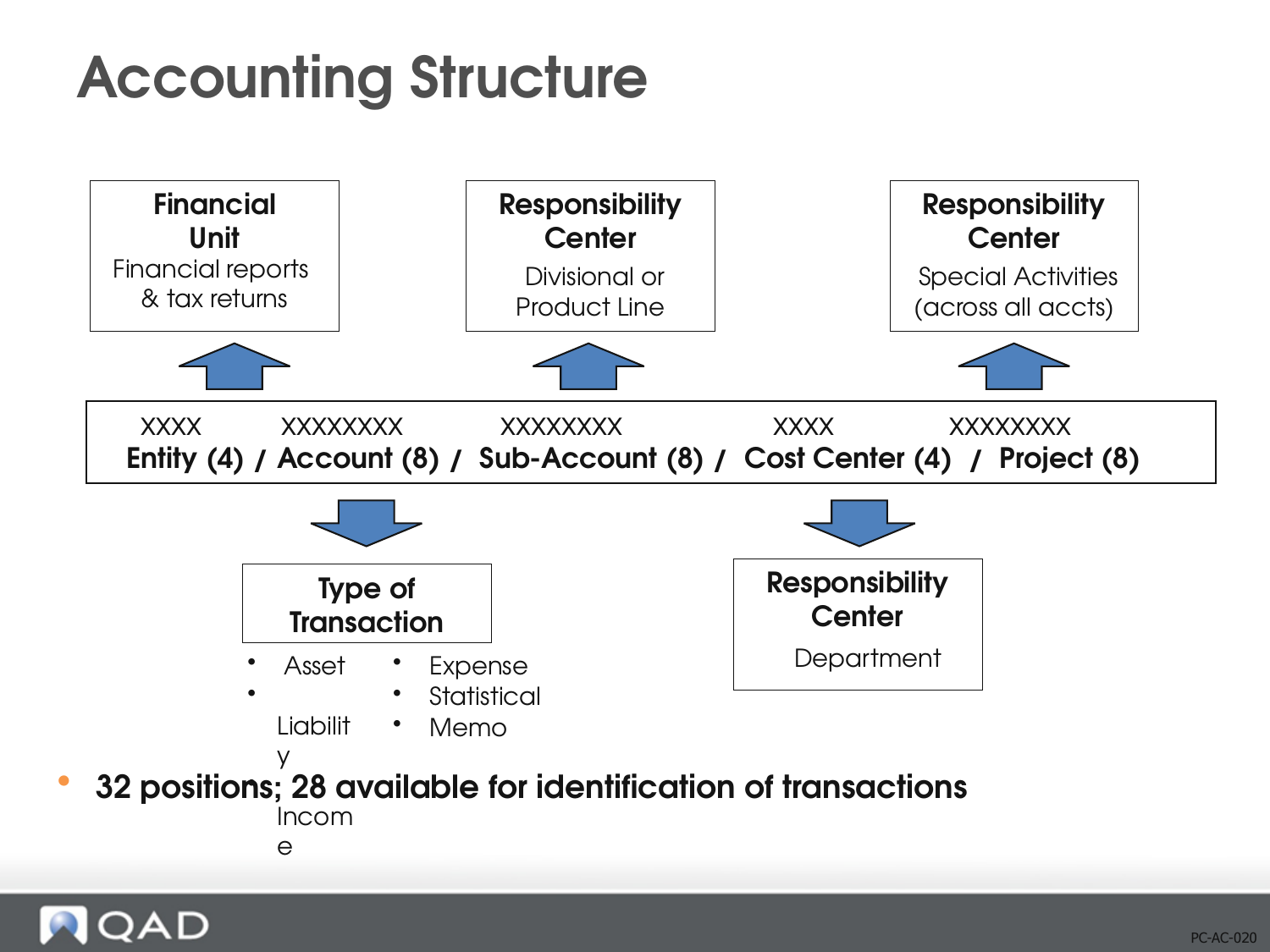

# Accounting Structure
Financial
Unit
Financial reports
& tax returns
Responsibility
Center
 Divisional or
Product Line
Responsibility
Center
 Special Activities
(across all accts)

 xxxx         xxxxxxxx           xxxxxxxx                 xxxx             xxxxxxxx

Entity (4) / Account (8) /  Sub-Account (8) /  Cost Center (4)  /  Project (8)

Responsibility
Center
Type of
Transaction
Department

 Asset
 Liability
 Income
 Expense
 Statistical
 Memo
 32 positions; 28 available for identification of transactions
PC-AC-020